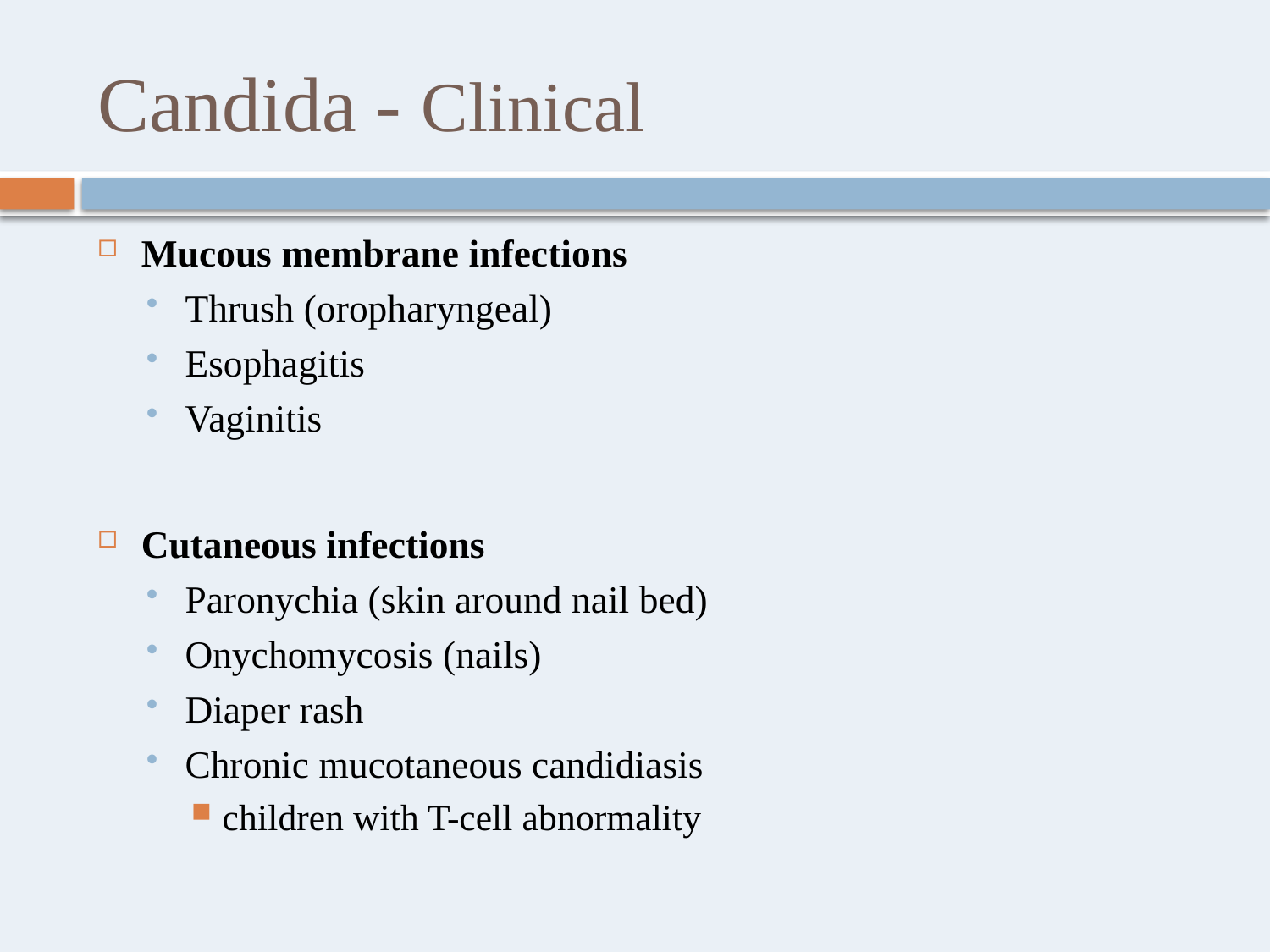

# Candida - Clinical
Mucous membrane infections
Thrush (oropharyngeal)
Esophagitis
Vaginitis

Cutaneous infections
Paronychia (skin around nail bed)
Onychomycosis (nails)
Diaper rash
Chronic mucotaneous candidiasis
children with T-cell abnormality